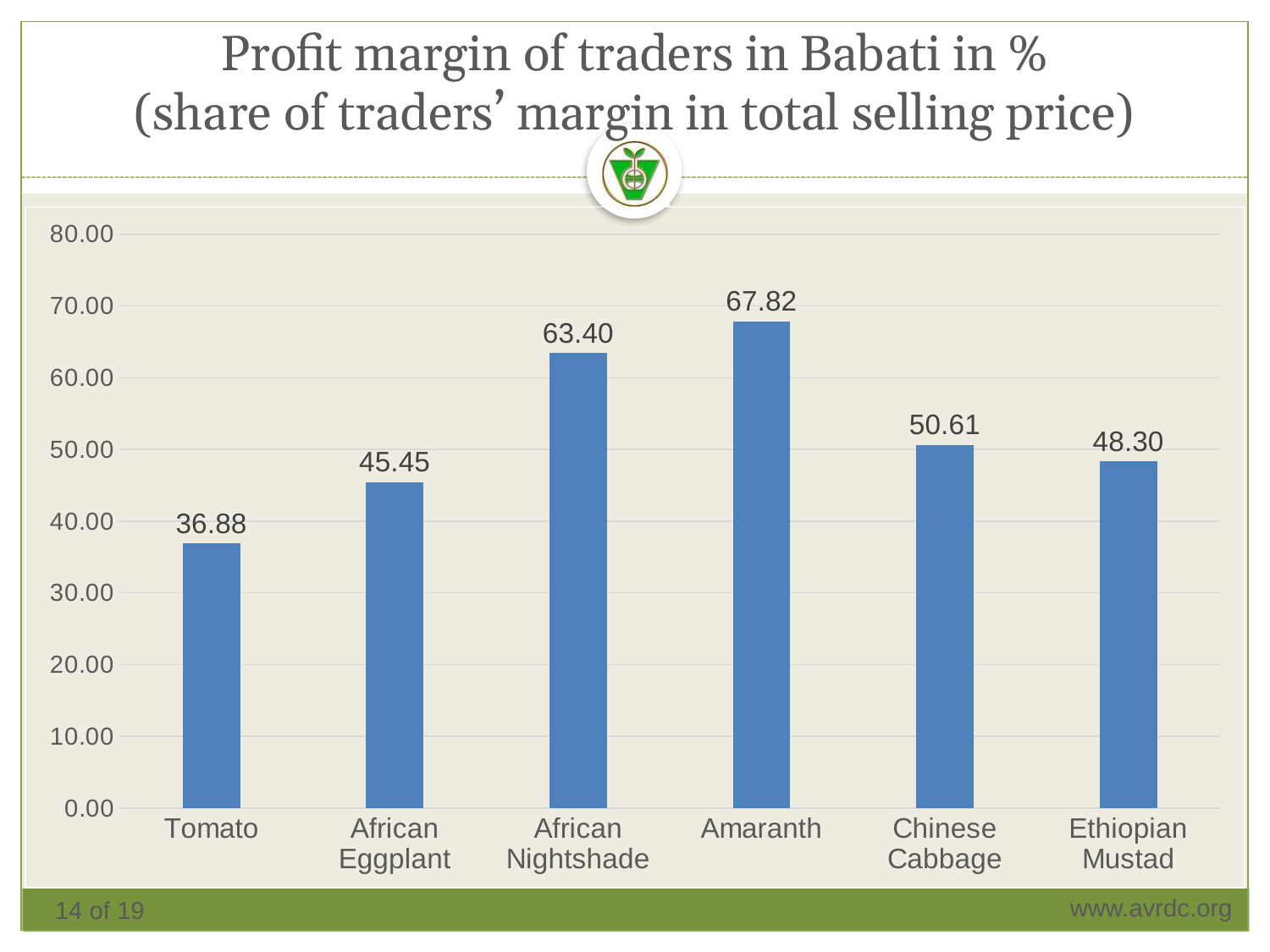

# Profit margin of traders in Babati in % (share of traders’ margin in total selling price)

### Chart

| Category |  |
|---|---|
| Tomato | 36.87660941228703 |
| African Eggplant | 45.45458264469572 |
| African Nightshade | 63.40319690447942 |
| Amaranth | 67.81566781029905 |
| Chinese Cabbage | 50.613464495927076 |
| Ethiopian Mustad | 48.30108761094751 |
14 of 19